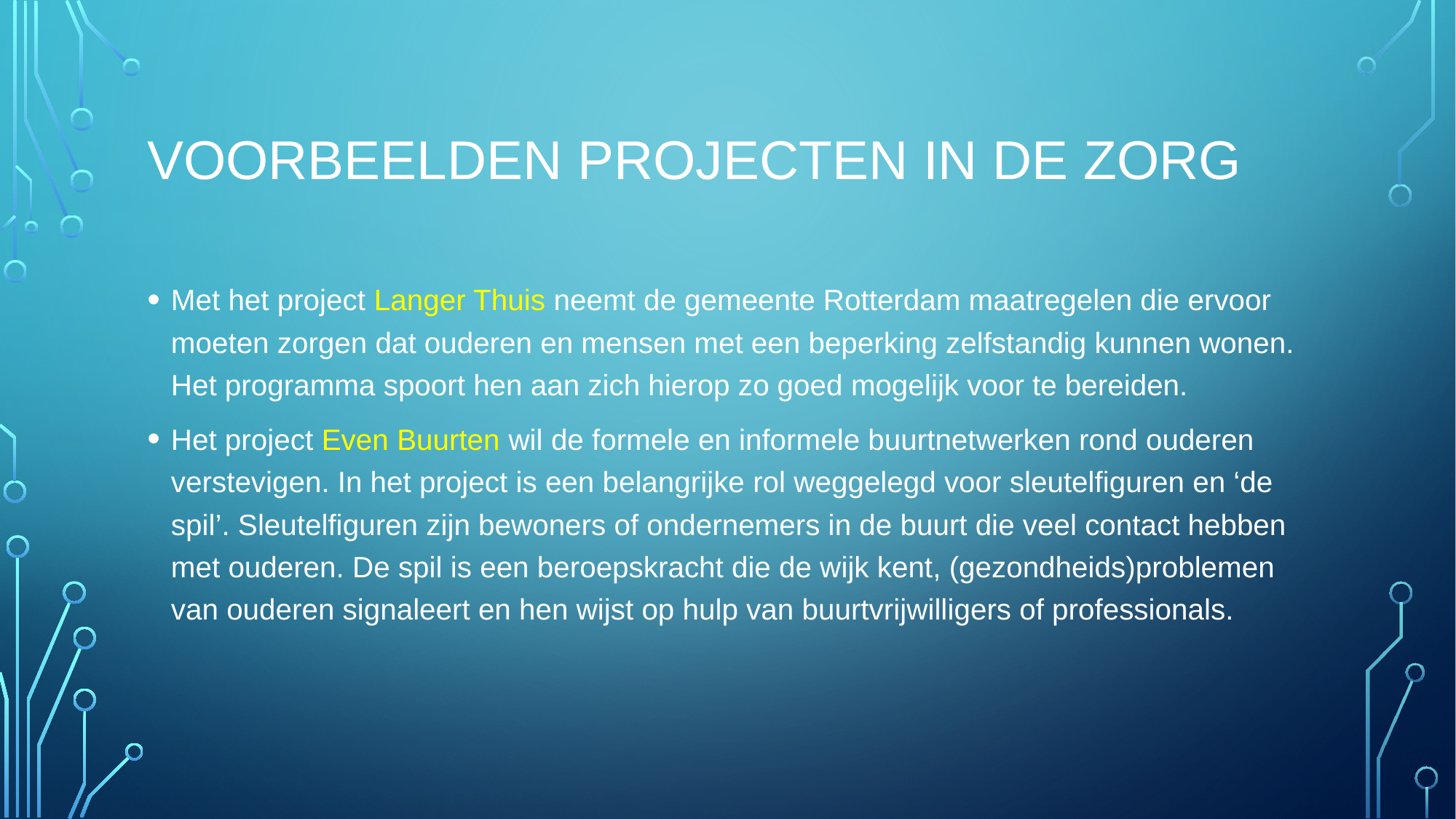

# Voorbeelden projecten in de zorg
Met het project Langer Thuis neemt de gemeente Rotterdam maatregelen die ervoor moeten zorgen dat ouderen en mensen met een beperking zelfstandig kunnen wonen. Het programma spoort hen aan zich hierop zo goed mogelijk voor te bereiden.
Het project Even Buurten wil de formele en informele buurtnetwerken rond ouderen verstevigen. In het project is een belangrijke rol weggelegd voor sleutelfiguren en ‘de spil’. Sleutelfiguren zijn bewoners of ondernemers in de buurt die veel contact hebben met ouderen. De spil is een beroepskracht die de wijk kent, (gezondheids)problemen van ouderen signaleert en hen wijst op hulp van buurtvrijwilligers of professionals.